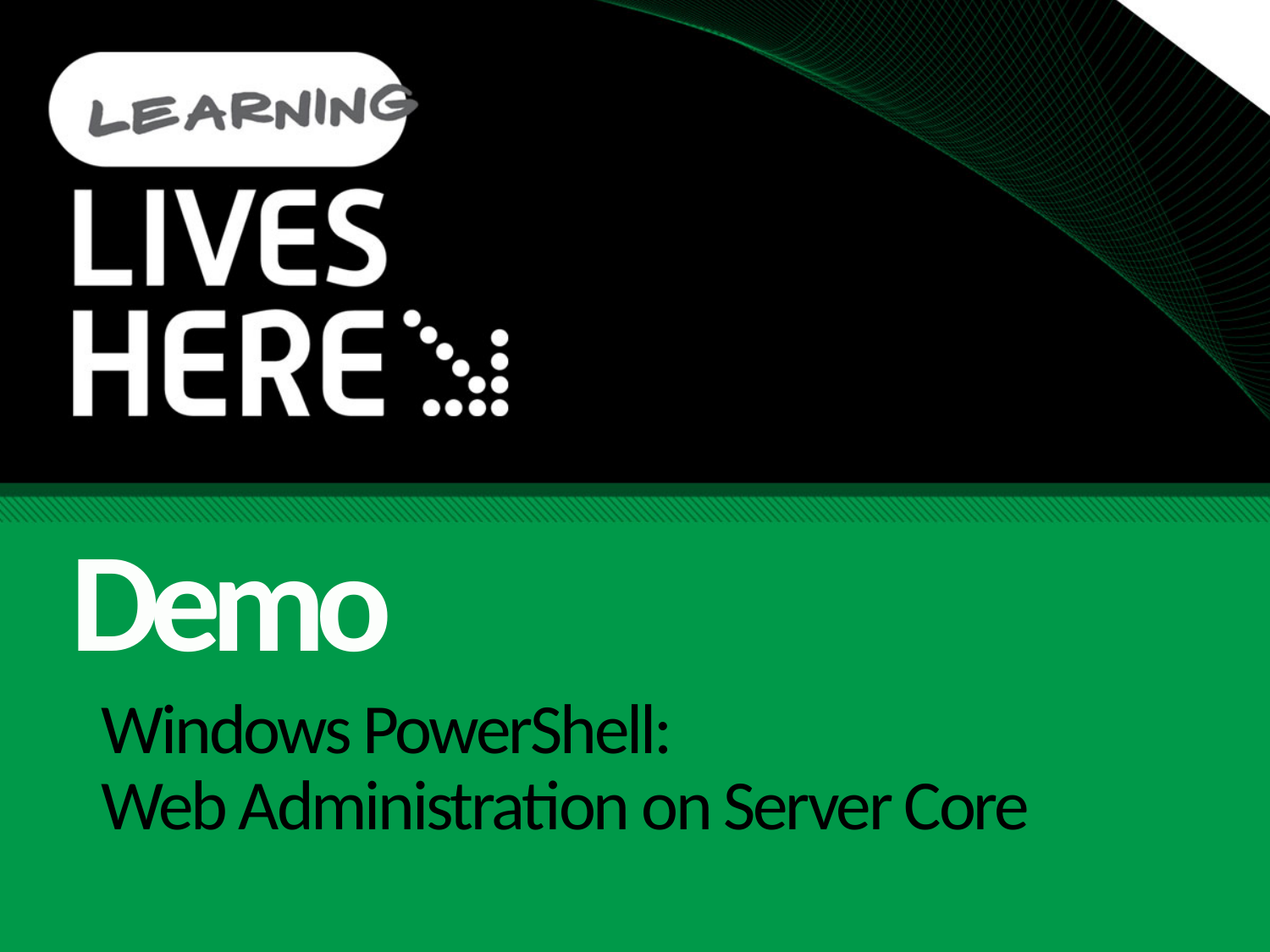

Demo
# Windows PowerShell: Web Administration on Server Core